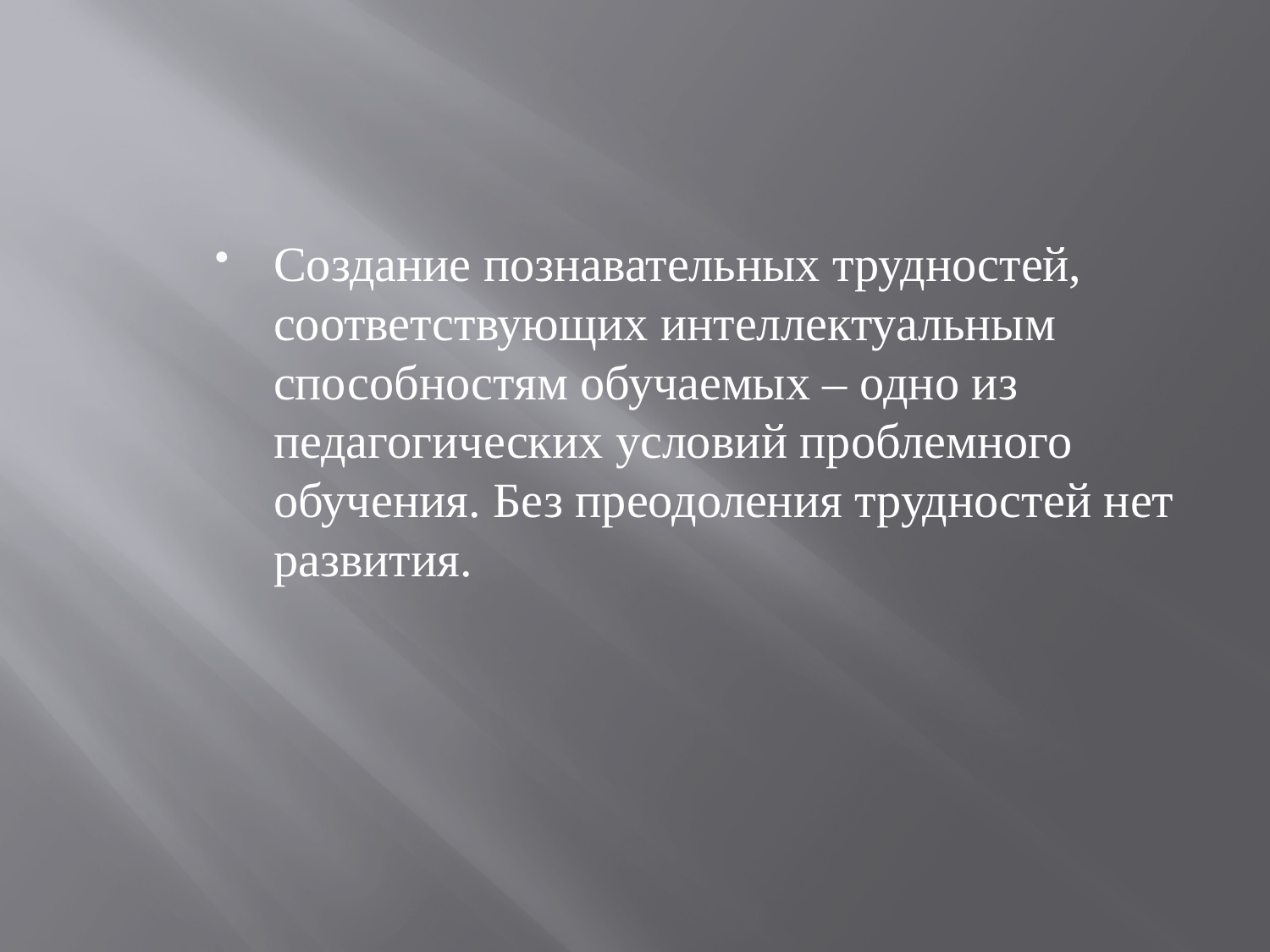

Создание познавательных трудностей, соответствующих интеллектуальным способностям обучаемых – одно из педагогических условий проблемного обучения. Без преодоления трудностей нет развития.